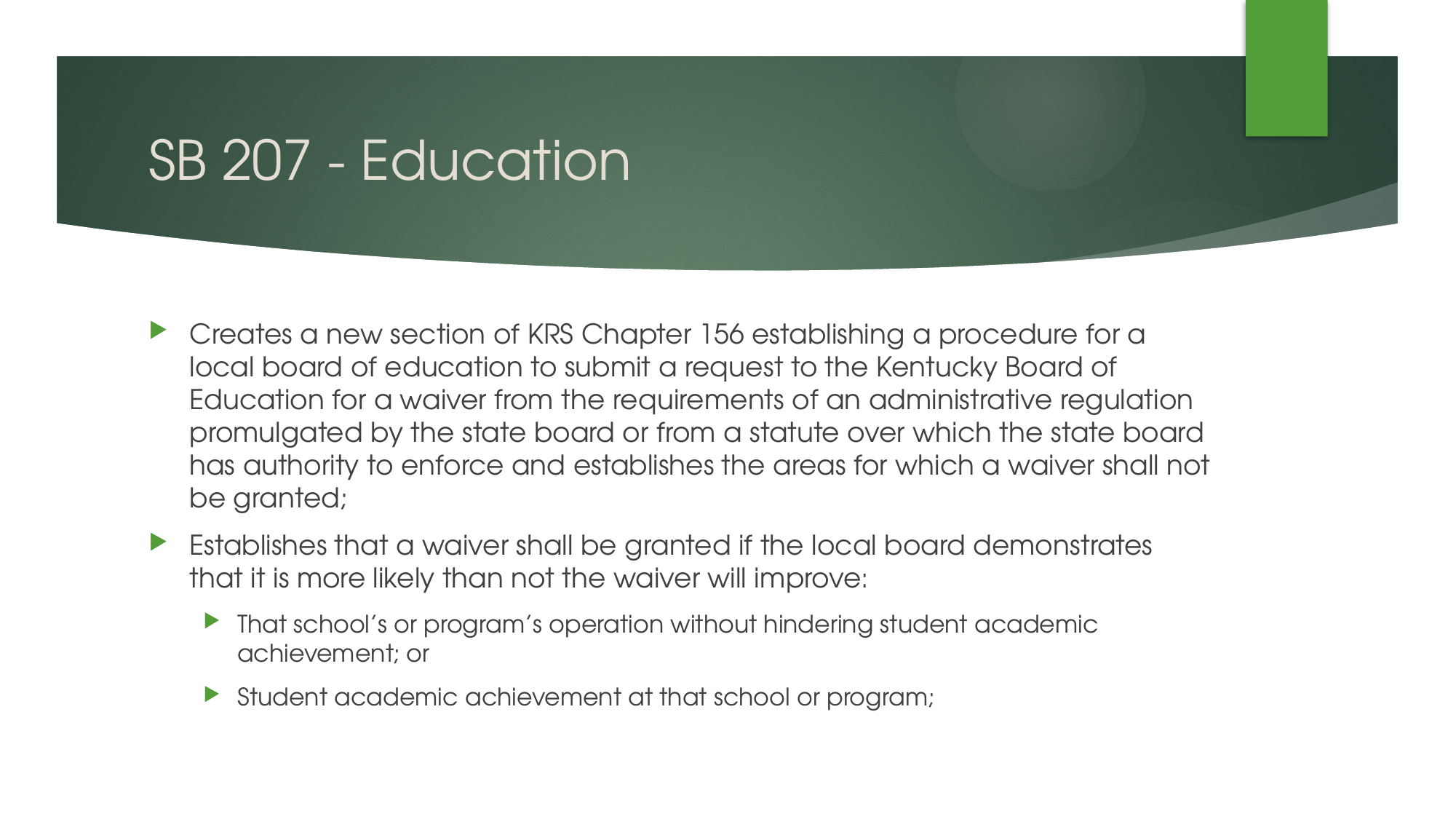

# SB 207 - Education
Creates a new section of KRS Chapter 156 establishing a procedure for a local board of education to submit a request to the Kentucky Board of Education for a waiver from the requirements of an administrative regulation promulgated by the state board or from a statute over which the state board has authority to enforce and establishes the areas for which a waiver shall not be granted;
Establishes that a waiver shall be granted if the local board demonstrates that it is more likely than not the waiver will improve:
That school’s or program’s operation without hindering student academic achievement; or
Student academic achievement at that school or program;